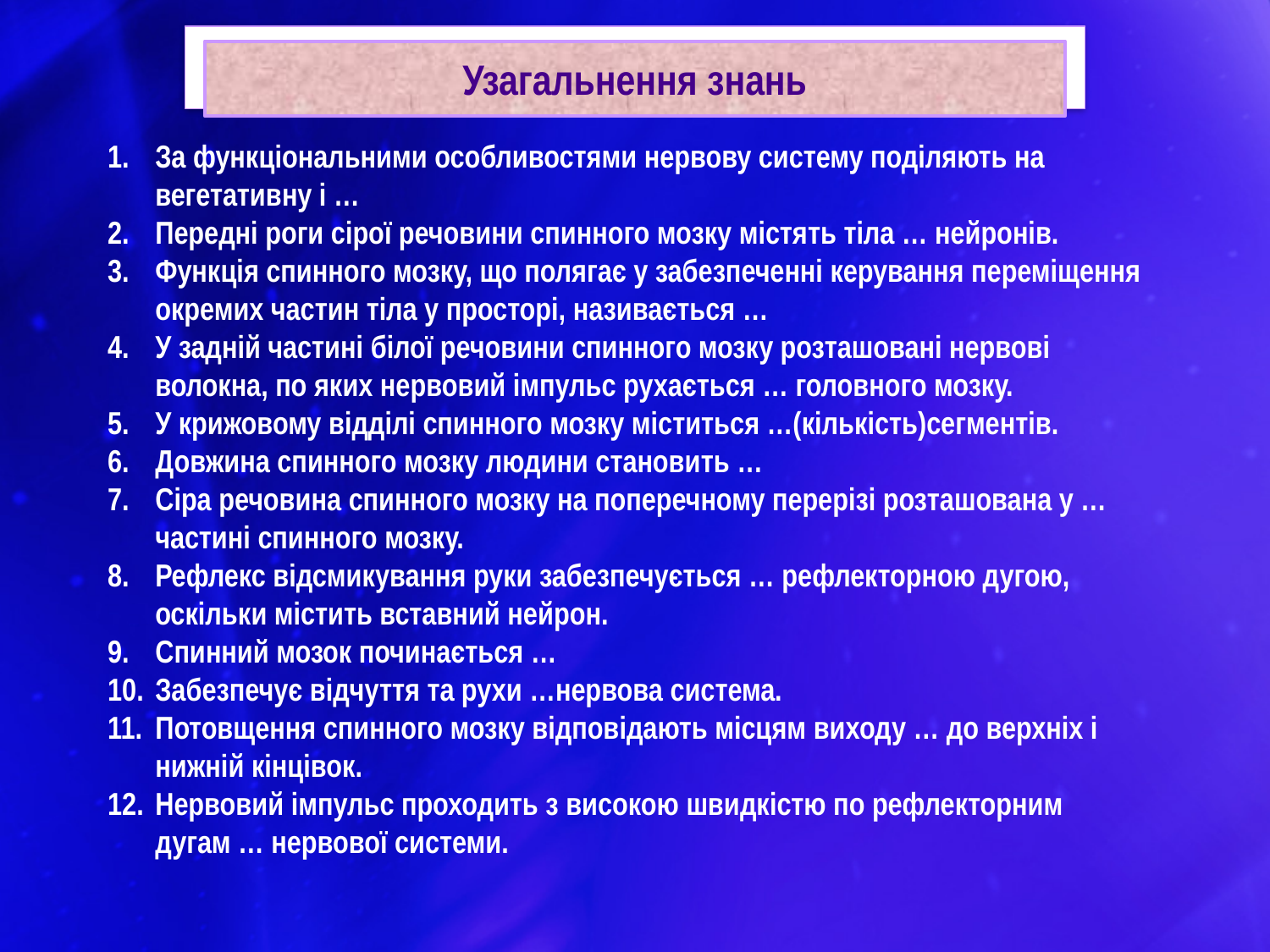

Узагальнення знань
За функціональними особливостями нервову систему поділяють на вегетативну і …
Передні роги сірої речовини спинного мозку містять тіла … нейронів.
Функція спинного мозку, що полягає у забезпеченні керування переміщення окремих частин тіла у просторі, називається …
У задній частині білої речовини спинного мозку розташовані нервові волокна, по яких нервовий імпульс рухається … головного мозку.
У крижовому відділі спинного мозку міститься …(кількість)сегментів.
Довжина спинного мозку людини становить …
Сіра речовина спинного мозку на поперечному перерізі розташована у … частині спинного мозку.
Рефлекс відсмикування руки забезпечується … рефлекторною дугою, оскільки містить вставний нейрон.
Спинний мозок починається …
Забезпечує відчуття та рухи …нервова система.
Потовщення спинного мозку відповідають місцям виходу … до верхніх і нижній кінцівок.
Нервовий імпульс проходить з високою швидкістю по рефлекторним дугам … нервової системи.